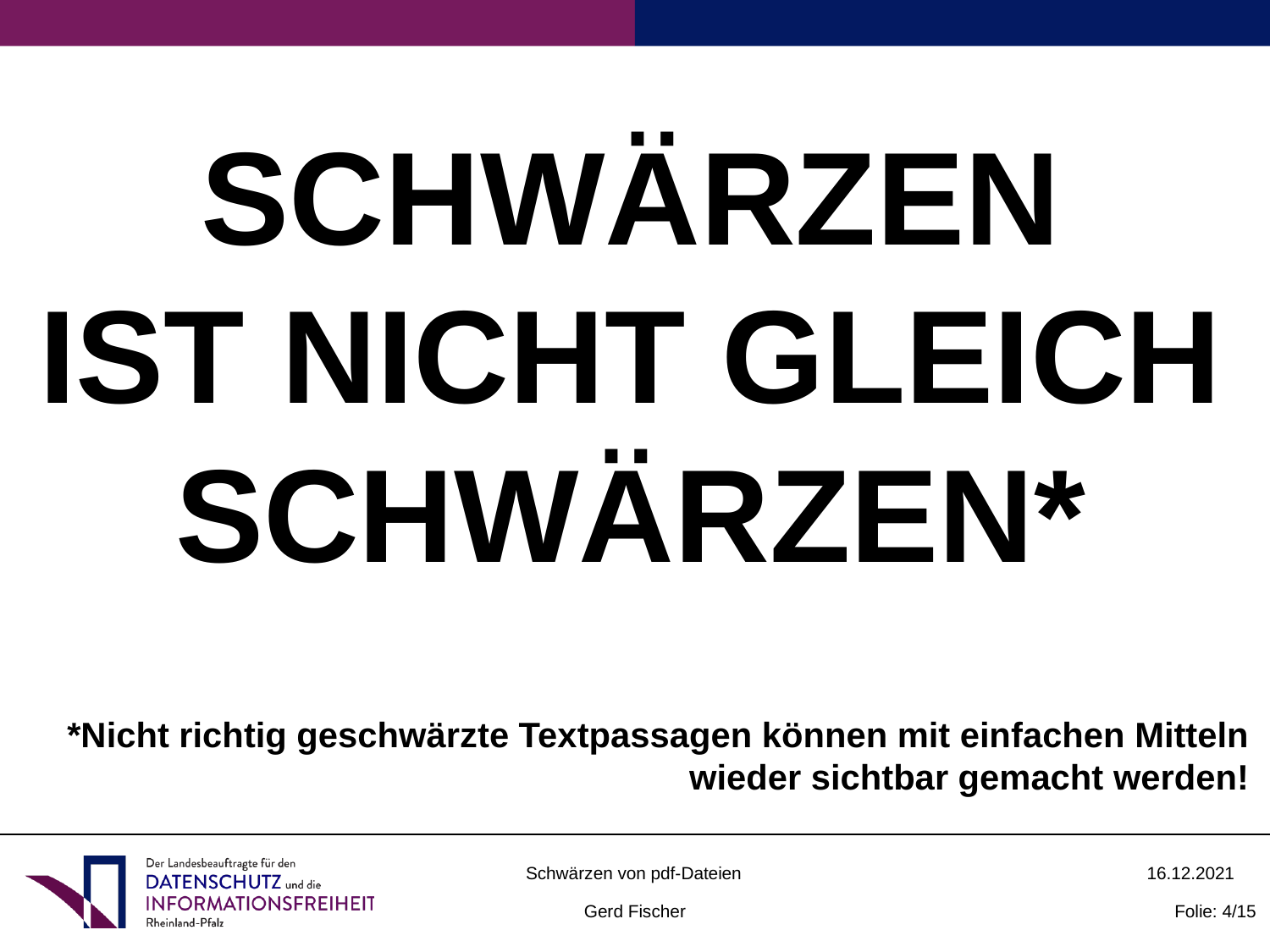

SCHWÄRZEN
IST NICHT GLEICH
SCHWÄRZEN*
*Nicht richtig geschwärzte Textpassagen können mit einfachen Mitteln wieder sichtbar gemacht werden!